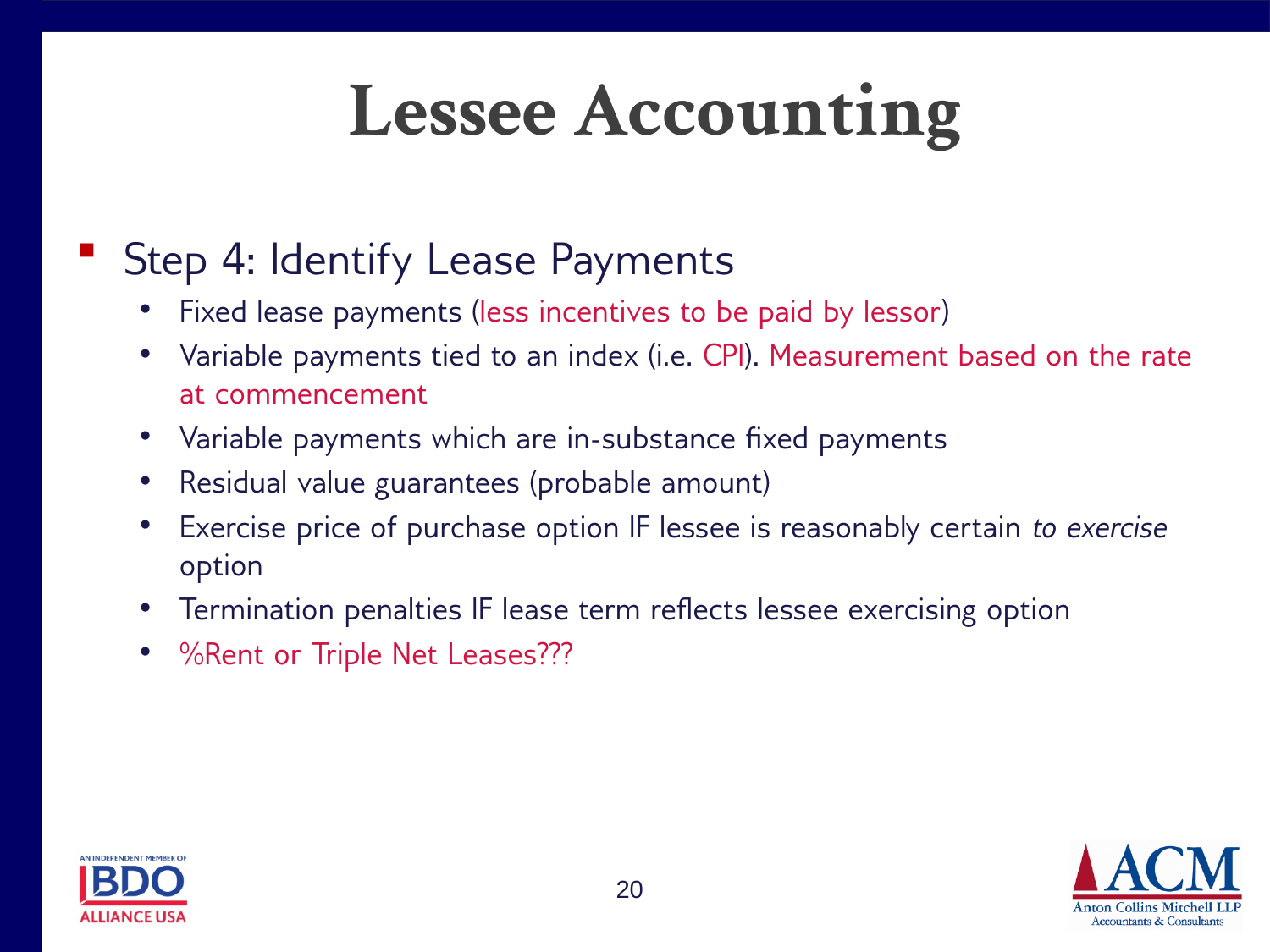

# Lessee Accounting
Step 4: Identify Lease Payments
Fixed lease payments (less incentives to be paid by lessor)
Variable payments tied to an index (i.e. CPI). Measurement based on the rate at commencement
Variable payments which are in-substance fixed payments
Residual value guarantees (probable amount)
Exercise price of purchase option IF lessee is reasonably certain to exercise option
Termination penalties IF lease term reflects lessee exercising option
%Rent or Triple Net Leases???

20